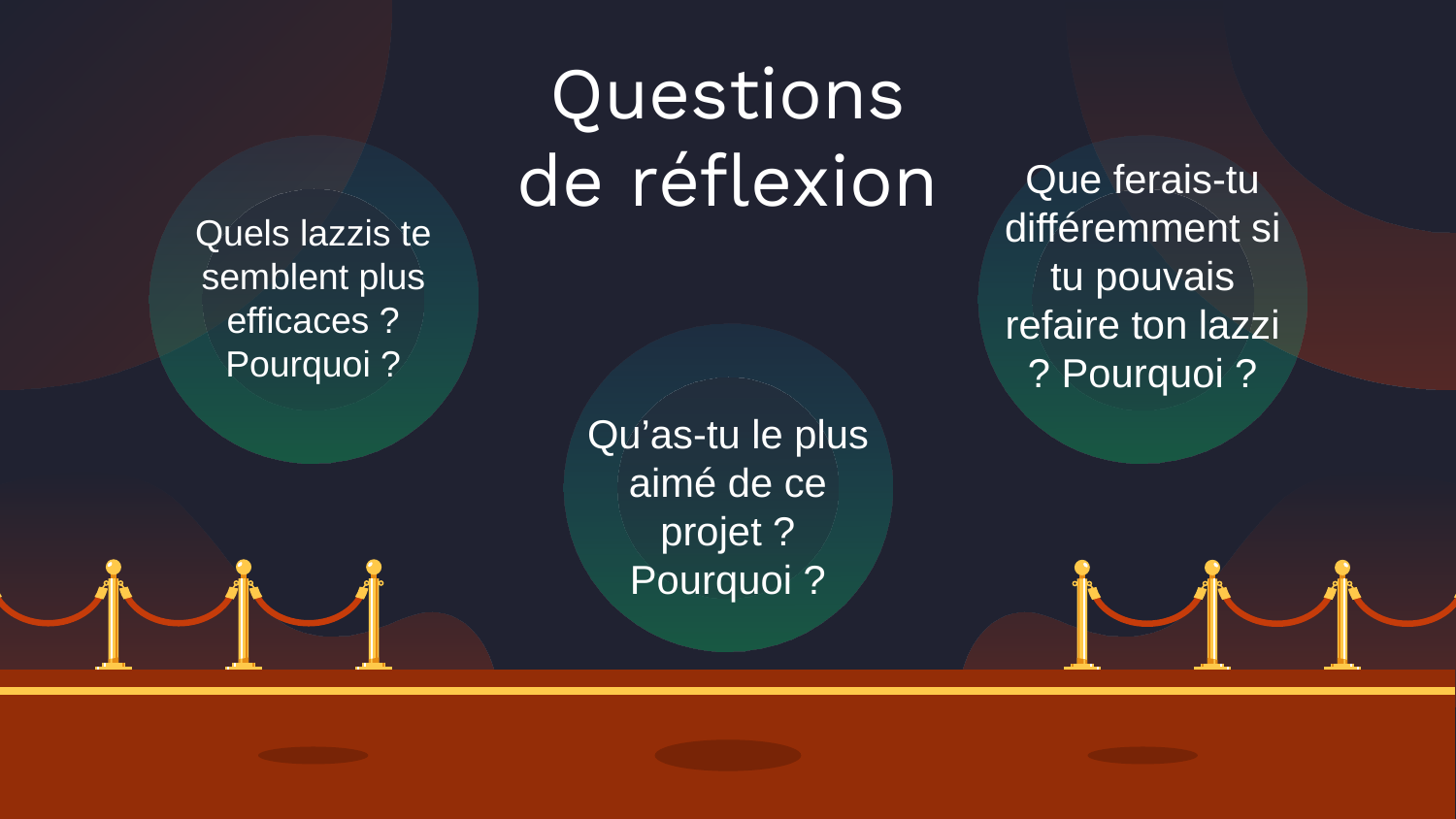

# Questions de réflexion

Que ferais-tu différemment si tu pouvais refaire ton lazzi ? Pourquoi ?
Quels lazzis te semblent plus efficaces ? Pourquoi ?

Qu’as-tu le plus aimé de ce projet ? Pourquoi ?